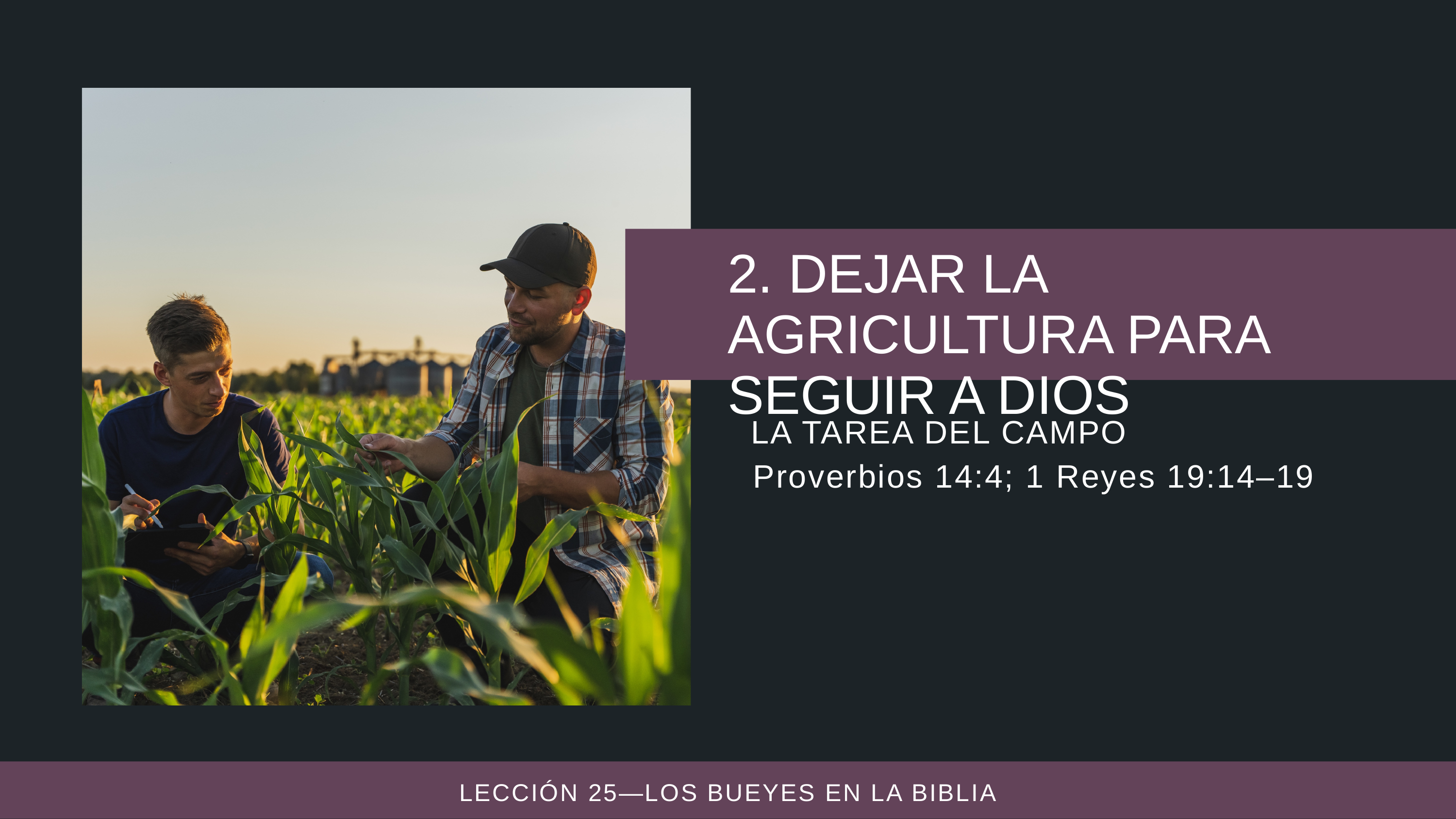

LA TAREA DEL CAMPO
Proverbios 14:4; 1 Reyes 19:14–19